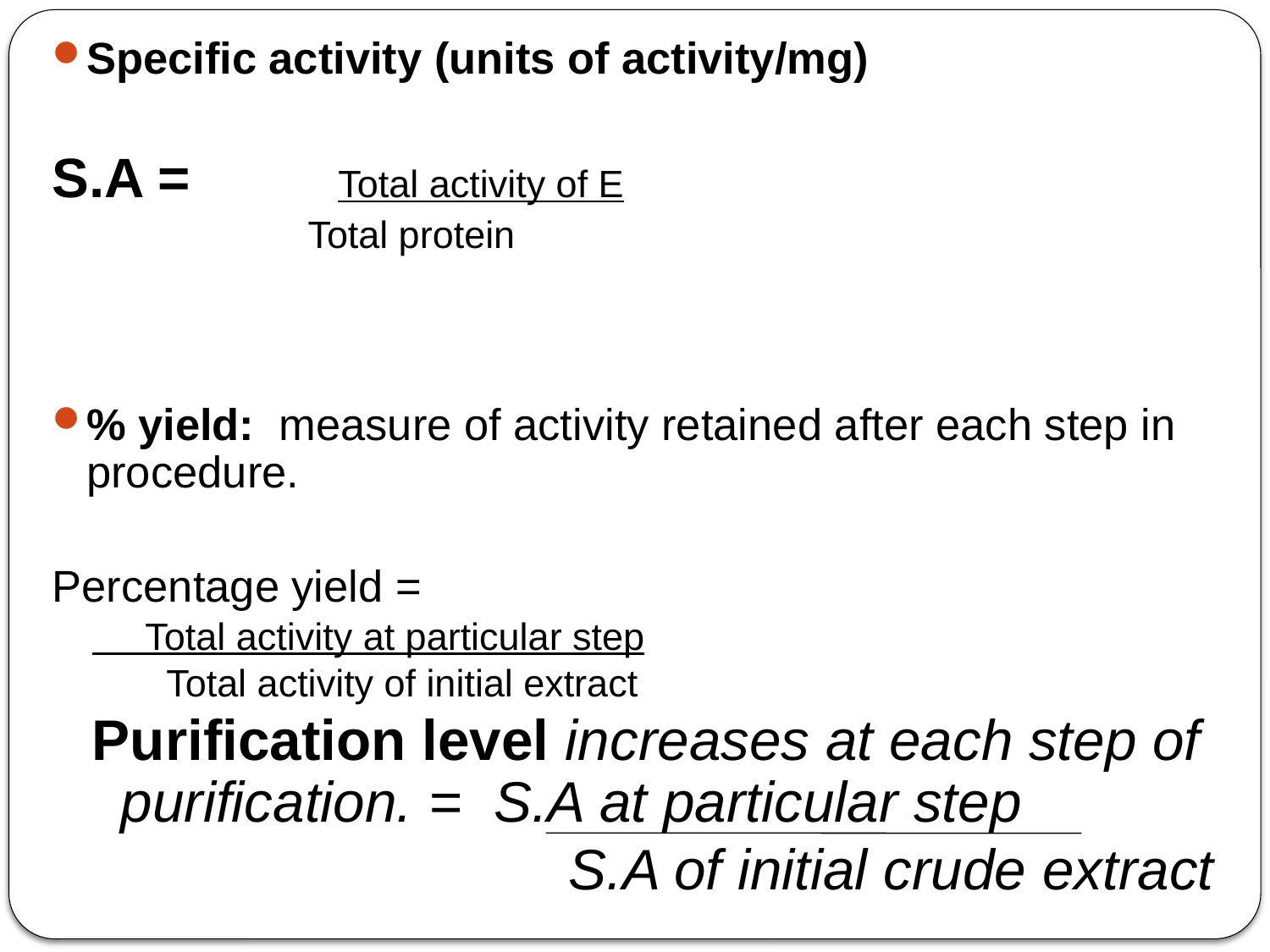

Specific activity (units of activity/mg)

S.A =            Total activity of E
    Total protein

% yield:  measure of activity retained after each step in procedure.

Percentage yield =
     Total activity at particular step
       Total activity of initial extract
Purification level increases at each step of purification. =  S.A at particular step
                              S.A of initial crude extract